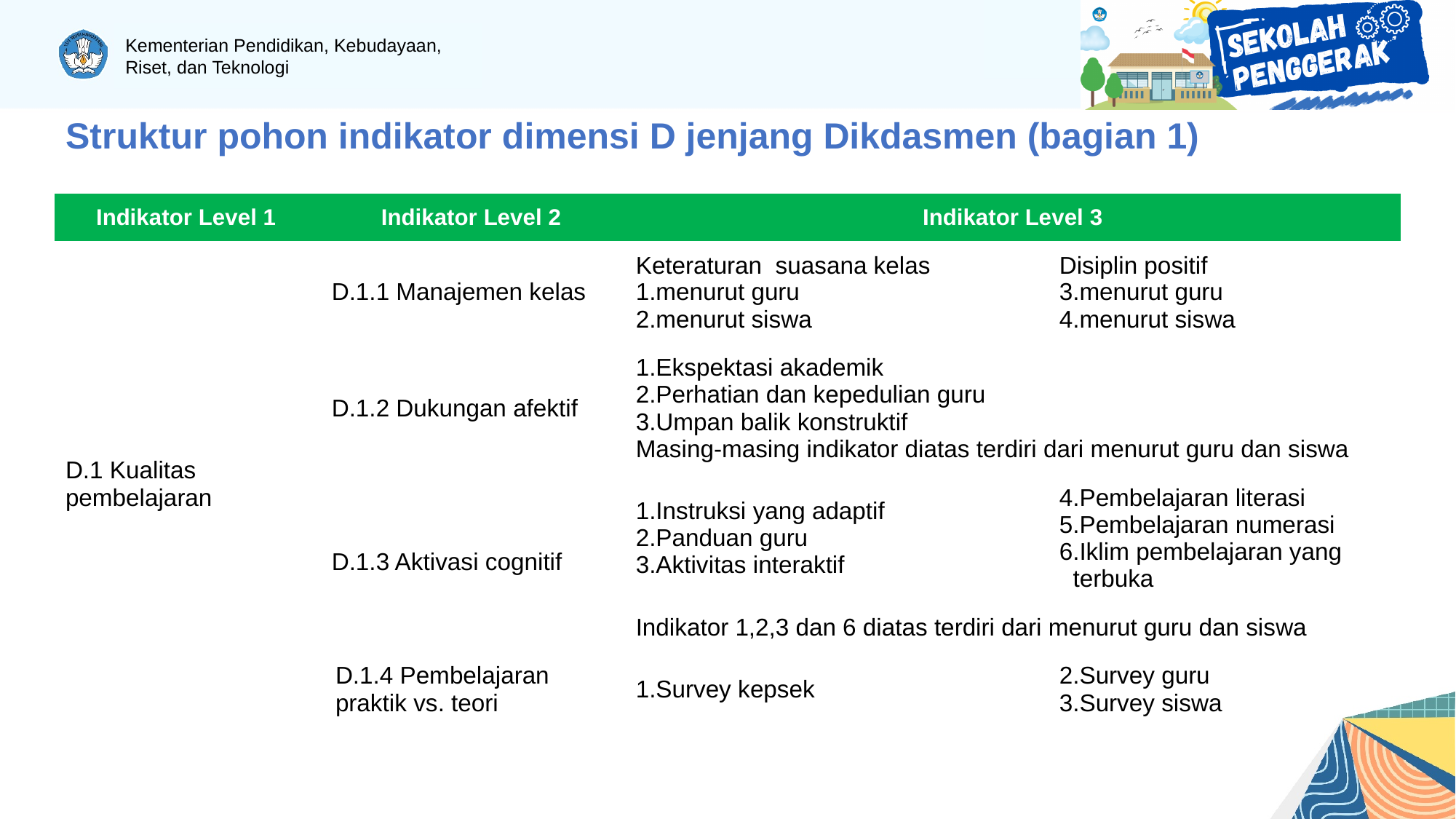

Struktur pohon indikator dimensi D jenjang Dikdasmen (bagian 1)
| Indikator Level 1 | Indikator Level 2 | Indikator Level 3 |  |
| --- | --- | --- | --- |
| D.1 Kualitas pembelajaran | D.1.1 Manajemen kelas | Keteraturan suasana kelas menurut guru menurut siswa | Disiplin positif menurut guru menurut siswa |
|  | D.1.2 Dukungan afektif | Ekspektasi akademik Perhatian dan kepedulian guru Umpan balik konstruktif Masing-masing indikator diatas terdiri dari menurut guru dan siswa |  |
|  | D.1.3 Aktivasi cognitif | Instruksi yang adaptif Panduan guru Aktivitas interaktif | Pembelajaran literasi Pembelajaran numerasi Iklim pembelajaran yang terbuka |
|  |  | Indikator 1,2,3 dan 6 diatas terdiri dari menurut guru dan siswa |  |
|  | D.1.4 Pembelajaran praktik vs. teori | Survey kepsek | Survey guru Survey siswa |